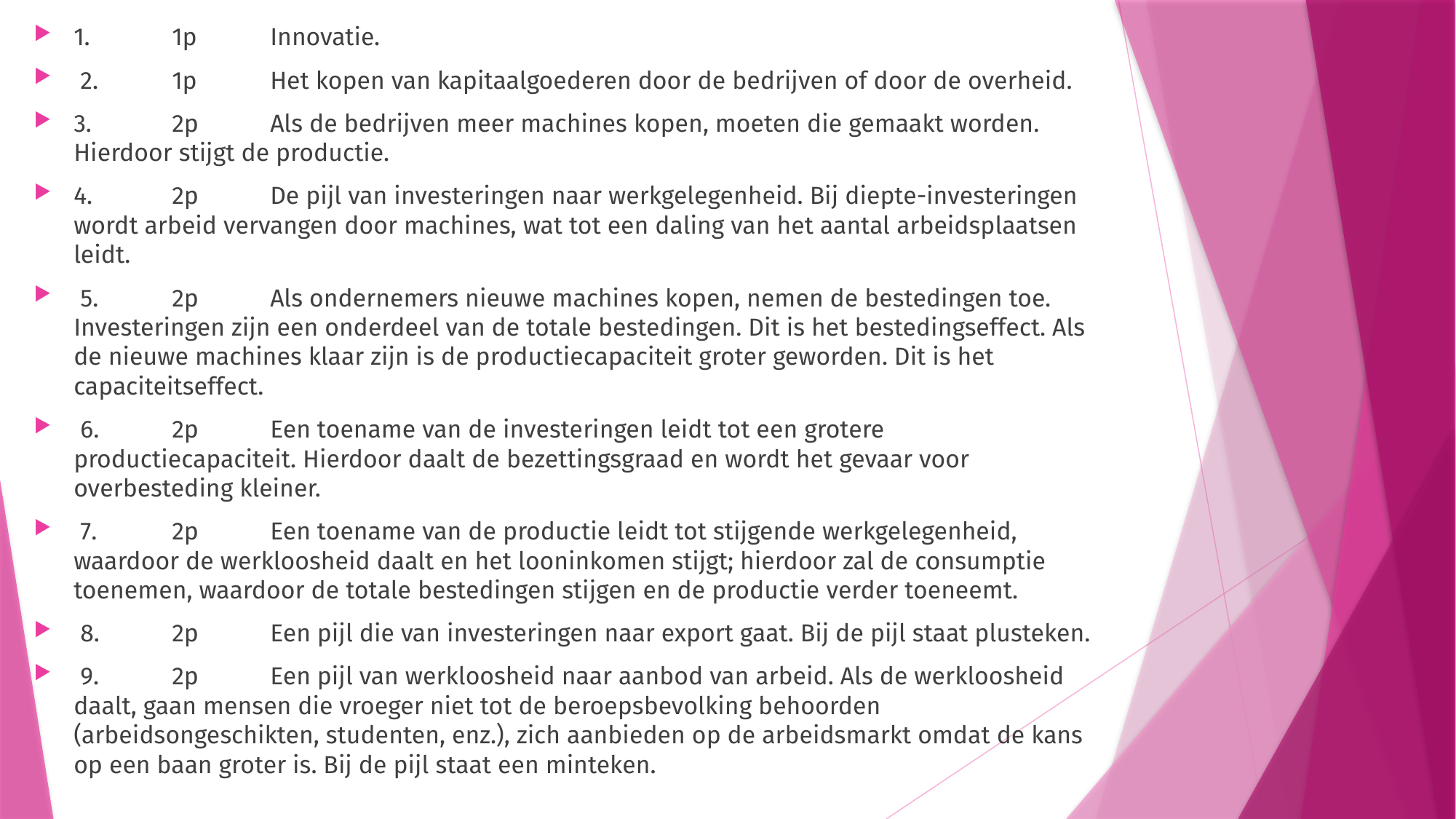

1.	1p	Innovatie.
 2.	1p	Het kopen van kapitaalgoederen door de bedrijven of door de overheid.
3.	2p	Als de bedrijven meer machines kopen, moeten die gemaakt worden. Hierdoor stijgt de productie.
4.	2p	De pijl van investeringen naar werkgelegenheid. Bij diepte-investeringen wordt arbeid vervangen door machines, wat tot een daling van het aantal arbeidsplaatsen leidt.
 5.	2p	Als ondernemers nieuwe machines kopen, nemen de bestedingen toe. Investeringen zijn een onderdeel van de totale bestedingen. Dit is het bestedingseffect. Als de nieuwe machines klaar zijn is de productiecapaciteit groter geworden. Dit is het capaciteitseffect.
 6.	2p	Een toename van de investeringen leidt tot een grotere productiecapaciteit. Hierdoor daalt de bezettingsgraad en wordt het gevaar voor overbesteding kleiner.
 7.	2p	Een toename van de productie leidt tot stijgende werkgelegenheid, waardoor de werkloosheid daalt en het looninkomen stijgt; hierdoor zal de consumptie toenemen, waardoor de totale bestedingen stijgen en de productie verder toeneemt.
 8.	2p	Een pijl die van investeringen naar export gaat. Bij de pijl staat plusteken.
 9.	2p	Een pijl van werkloosheid naar aanbod van arbeid. Als de werkloosheid daalt, gaan mensen die vroeger niet tot de beroepsbevolking behoorden (arbeidsongeschikten, studenten, enz.), zich aanbieden op de arbeidsmarkt omdat de kans op een baan groter is. Bij de pijl staat een minteken.